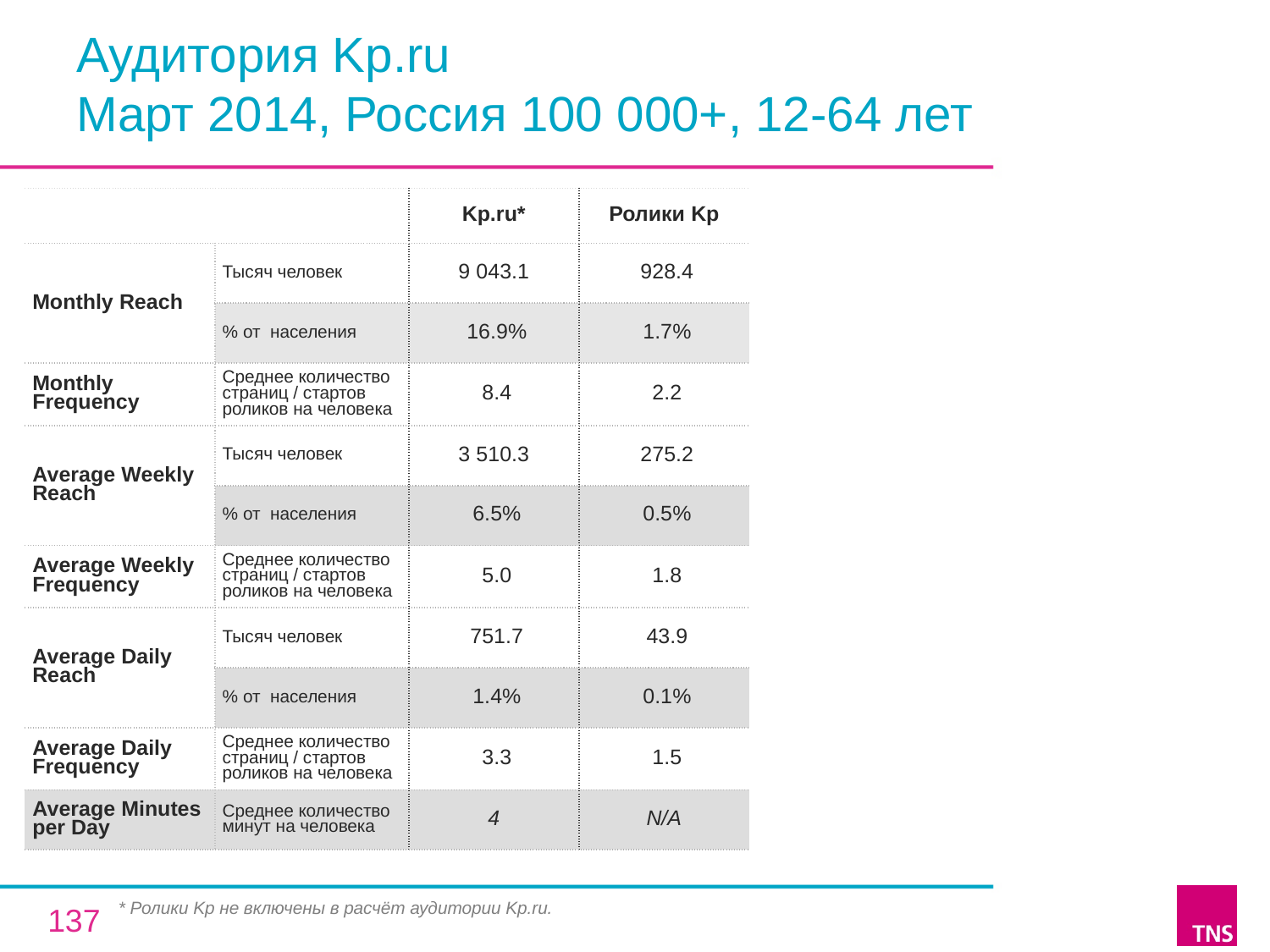

# Аудитория Kp.ru Март 2014, Россия 100 000+, 12-64 лет
|  |  | Kp.ru\* | Ролики Kp |
| --- | --- | --- | --- |
| Monthly Reach | Тысяч человек | 9 043.1 | 928.4 |
|  | % от населения | 16.9% | 1.7% |
| Monthly Frequency | Среднее количество страниц / стартов роликов на человека | 8.4 | 2.2 |
| Average Weekly Reach | Тысяч человек | 3 510.3 | 275.2 |
|  | % от населения | 6.5% | 0.5% |
| Average Weekly Frequency | Среднее количество страниц / стартов роликов на человека | 5.0 | 1.8 |
| Average Daily Reach | Тысяч человек | 751.7 | 43.9 |
|  | % от населения | 1.4% | 0.1% |
| Average Daily Frequency | Среднее количество страниц / стартов роликов на человека | 3.3 | 1.5 |
| Average Minutes per Day | Среднее количество минут на человека | 4 | N/A |
* Ролики Kp не включены в расчёт аудитории Kp.ru.
137